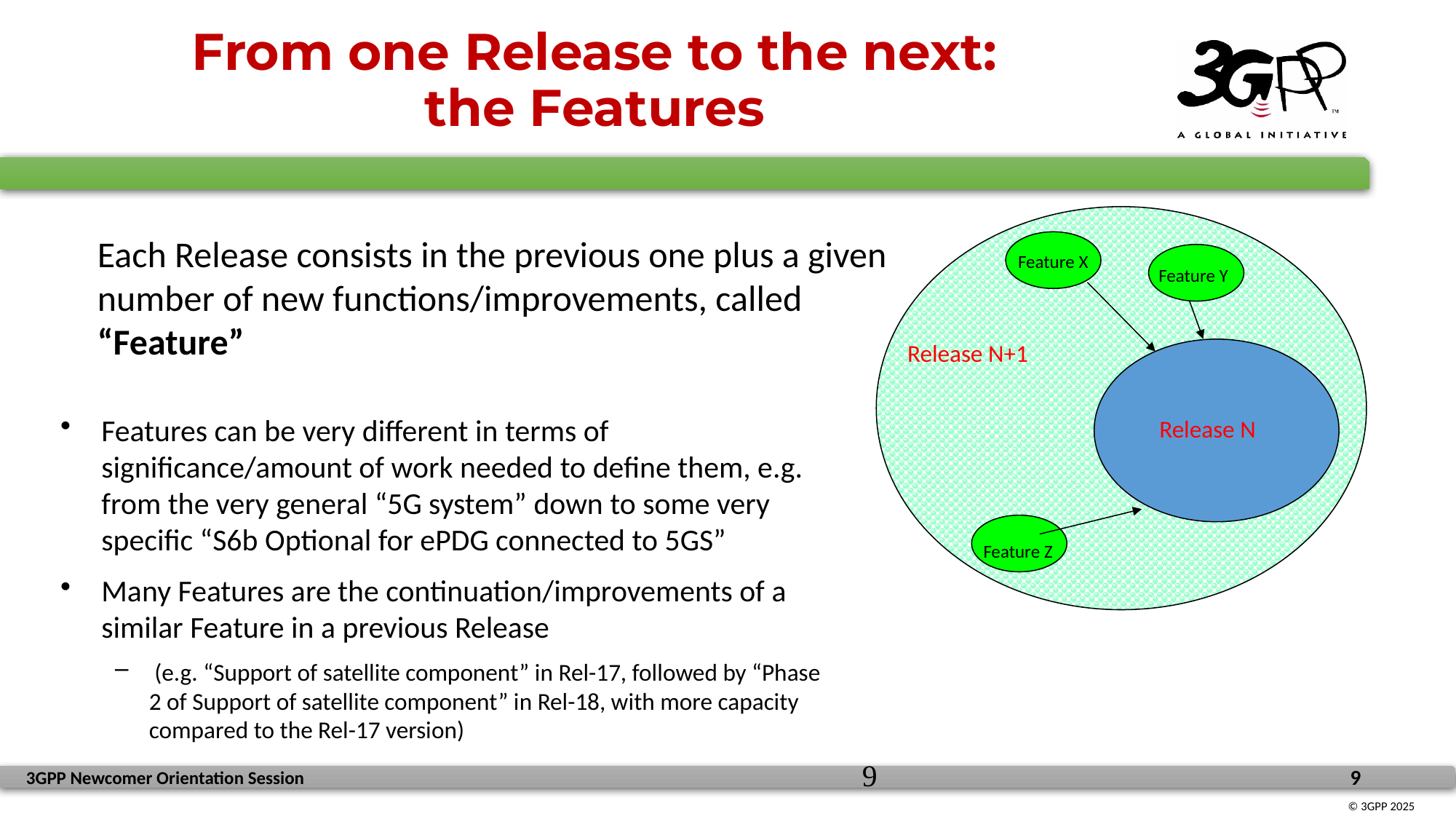

# From one Release to the next: the Features

Release N+1

Feature X

Feature Y

Release N

Feature Z
Each Release consists in the previous one plus a given number of new functions/improvements, called “Feature”
Features can be very different in terms of significance/amount of work needed to define them, e.g. from the very general “5G system” down to some very specific “S6b Optional for ePDG connected to 5GS”
Many Features are the continuation/improvements of a similar Feature in a previous Release
 (e.g. “Support of satellite component” in Rel-17, followed by “Phase 2 of Support of satellite component” in Rel-18, with more capacity compared to the Rel-17 version)
9